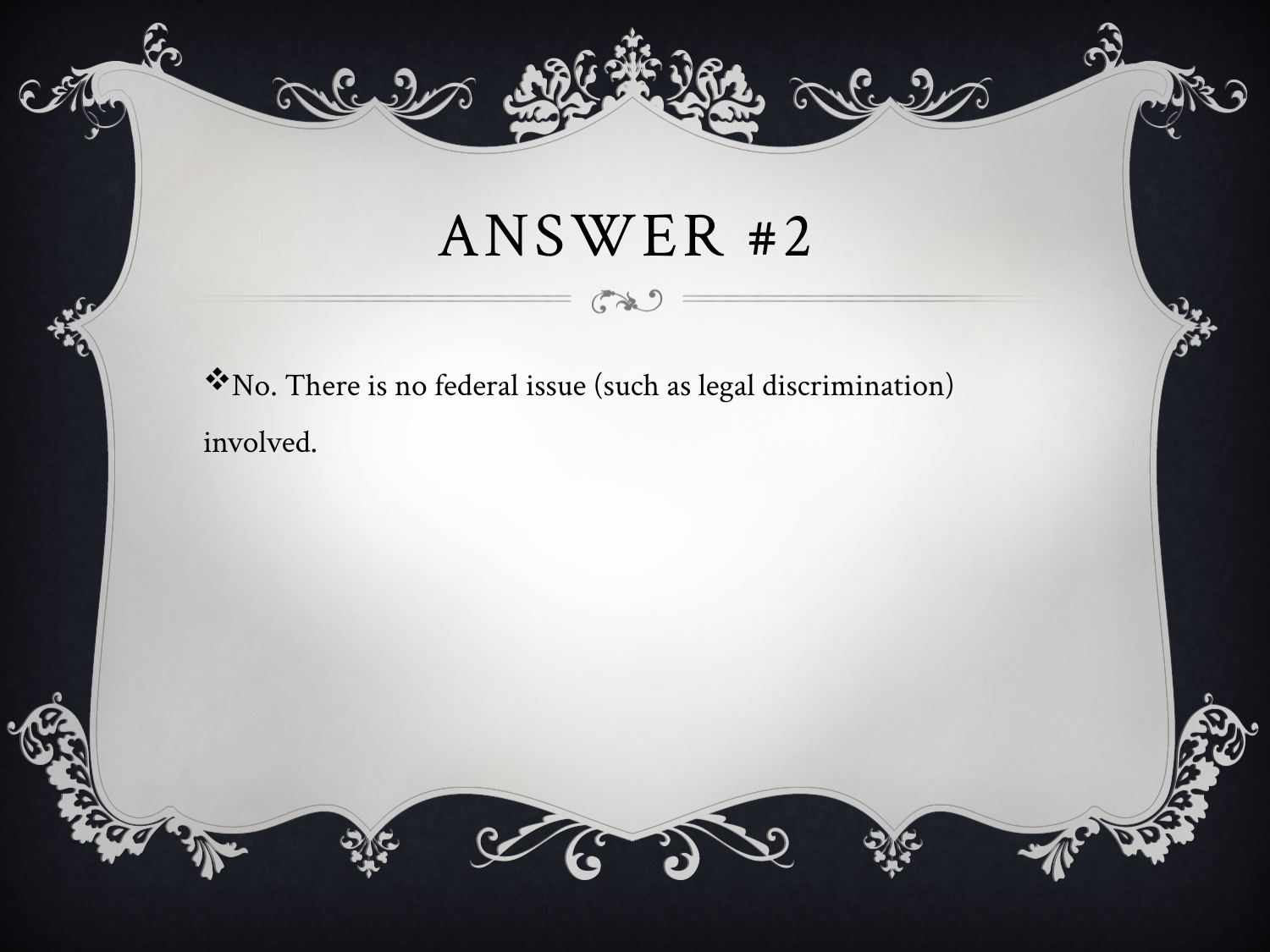

# Answer #2
No. There is no federal issue (such as legal discrimination) involved.